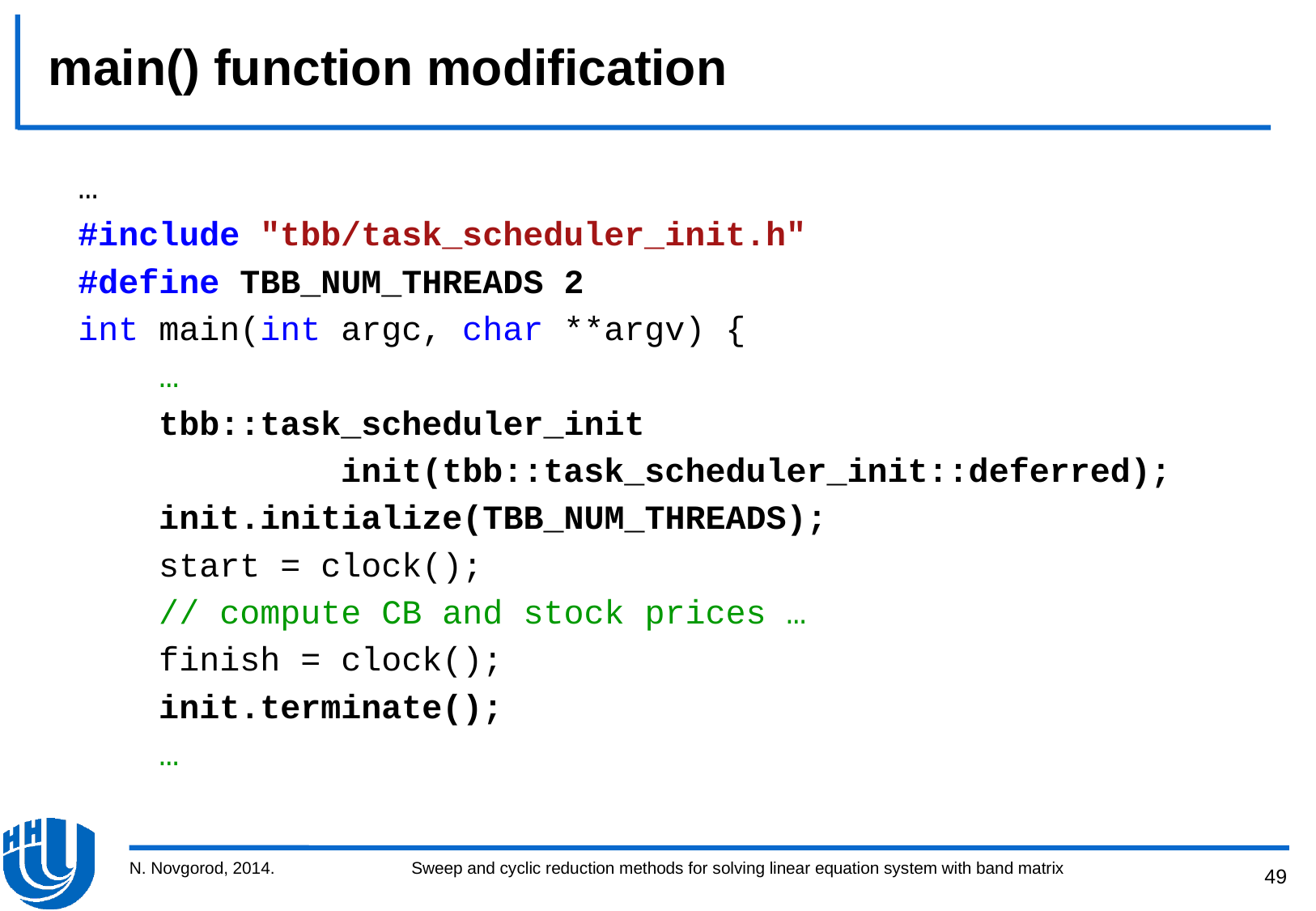

# main() function modification
…
#include "tbb/task_scheduler_init.h"
#define TBB_NUM_THREADS 2
int main(int argc, char **argv) {
    …
    tbb::task_scheduler_init
             init(tbb::task_scheduler_init::deferred);
    init.initialize(TBB_NUM_THREADS);
    start = clock();
    // compute CB and stock prices …
    finish = clock();
    init.terminate();
    …
N. Novgorod, 2014.
Sweep and cyclic reduction methods for solving linear equation system with band matrix